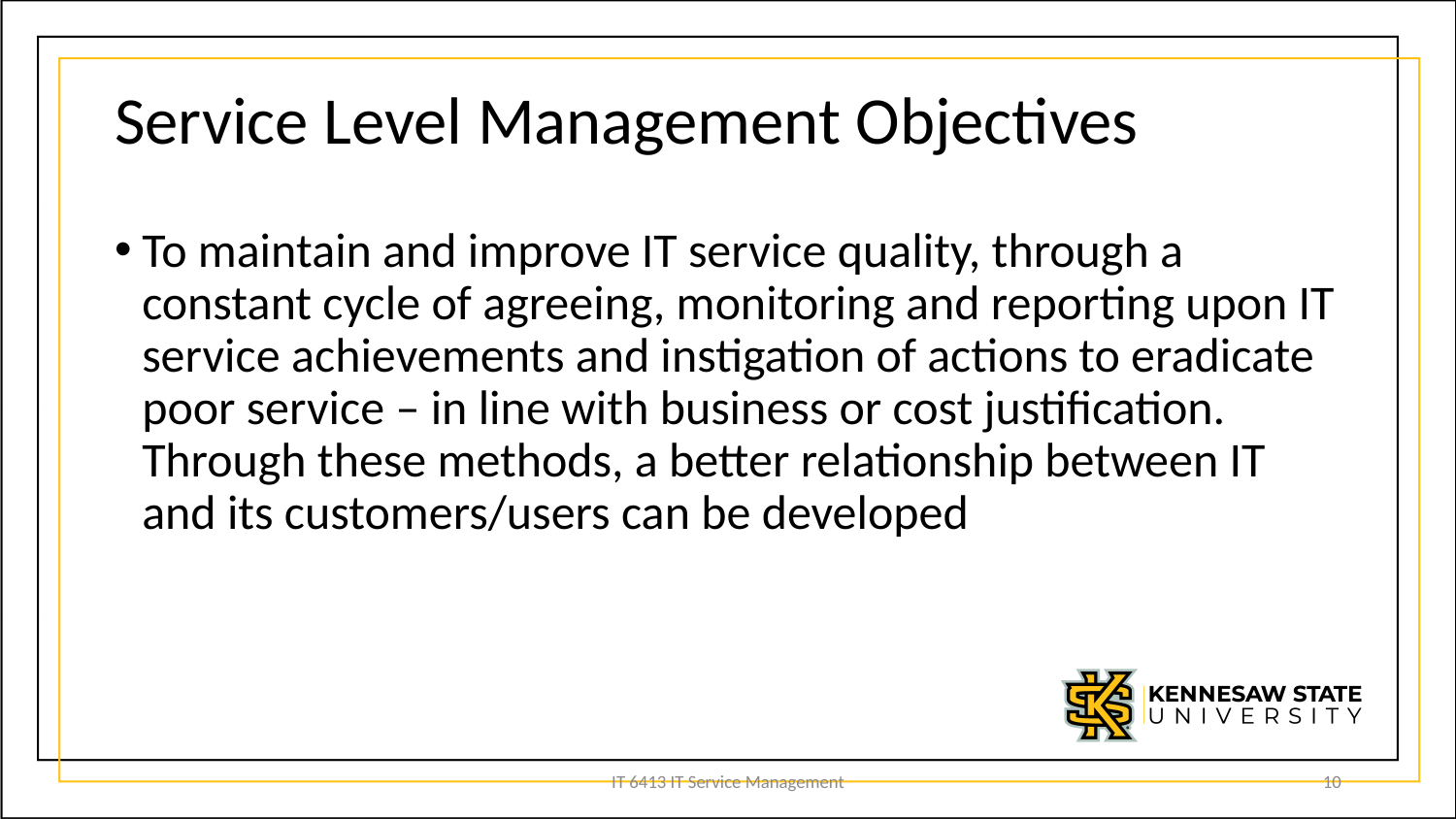

# Service Level Management Objectives
To maintain and improve IT service quality, through a constant cycle of agreeing, monitoring and reporting upon IT service achievements and instigation of actions to eradicate poor service – in line with business or cost justification. Through these methods, a better relationship between IT and its customers/users can be developed

IT 6413 IT Service Management
10